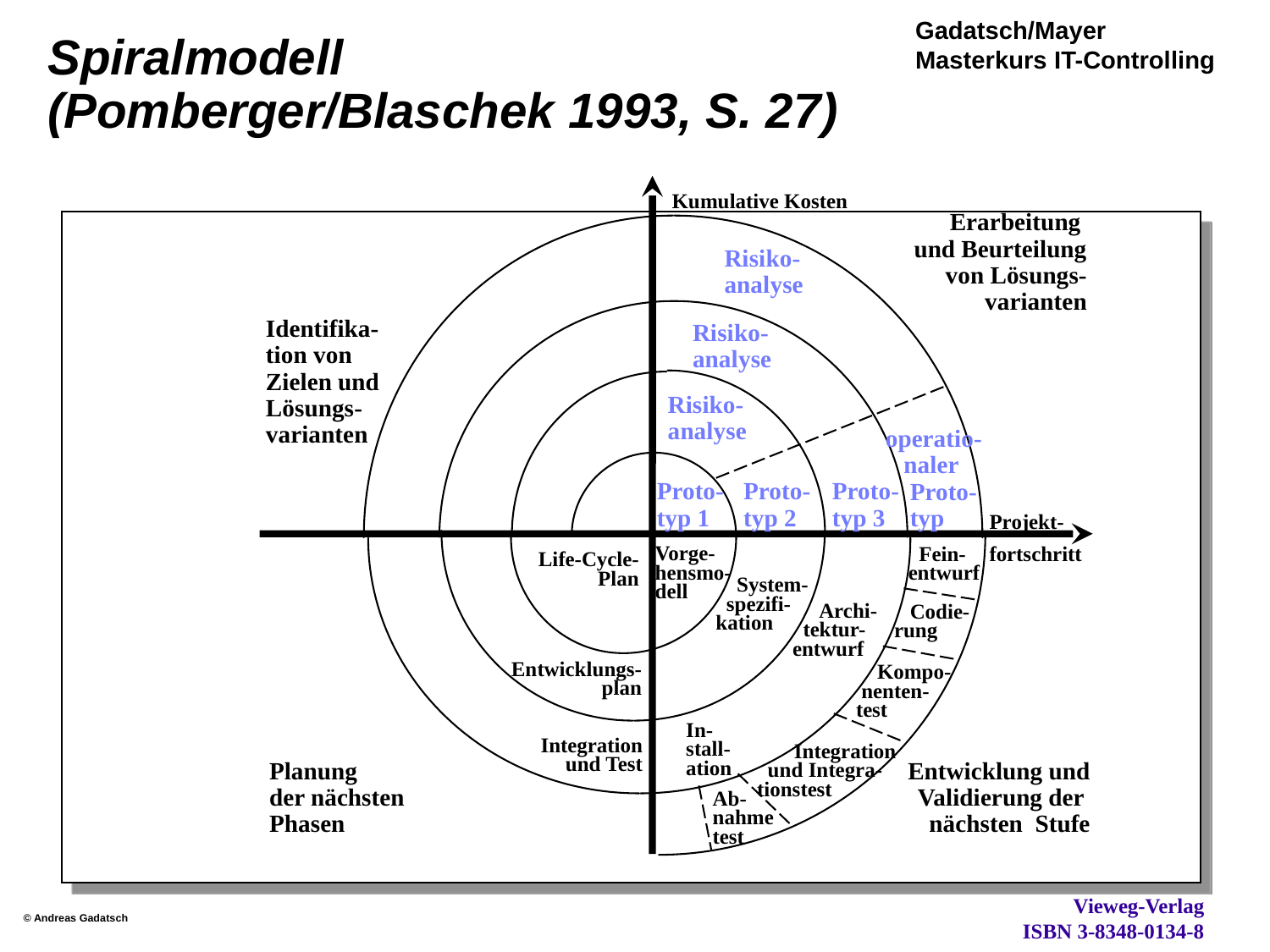

# Spiralmodell (Pomberger/Blaschek 1993, S. 27)

Kumulative Kosten
Erarbeitung
und Beurteilung von Lösungs-
varianten

Risiko-
analyse

Identifika-
tion von Zielen und
Lösungs-
varianten
Risiko-
analyse

Risiko-
analyse
operatio-
   naler
    Proto-
    typ

Proto-
typ 1
Proto-
typ 2
Proto-
typ 3
Projekt-
fortschritt

Vorge-
hensmo-
dell
  Fein-
entwurf
       Life-Cycle-
Plan
    System-
  spezifi-
kation

     Archi-
  tektur-
entwurf
   Codie-
rung

       Entwicklungs-
plan
      Kompo-
   nenten-
  test

In-
stall-
ation
       Integration
  und Test
       Integration
  und Integra-
tionstest
Planung
der nächsten Phasen
Entwicklung und
Validierung der
nächsten  Stufe

Ab-
nahme
test